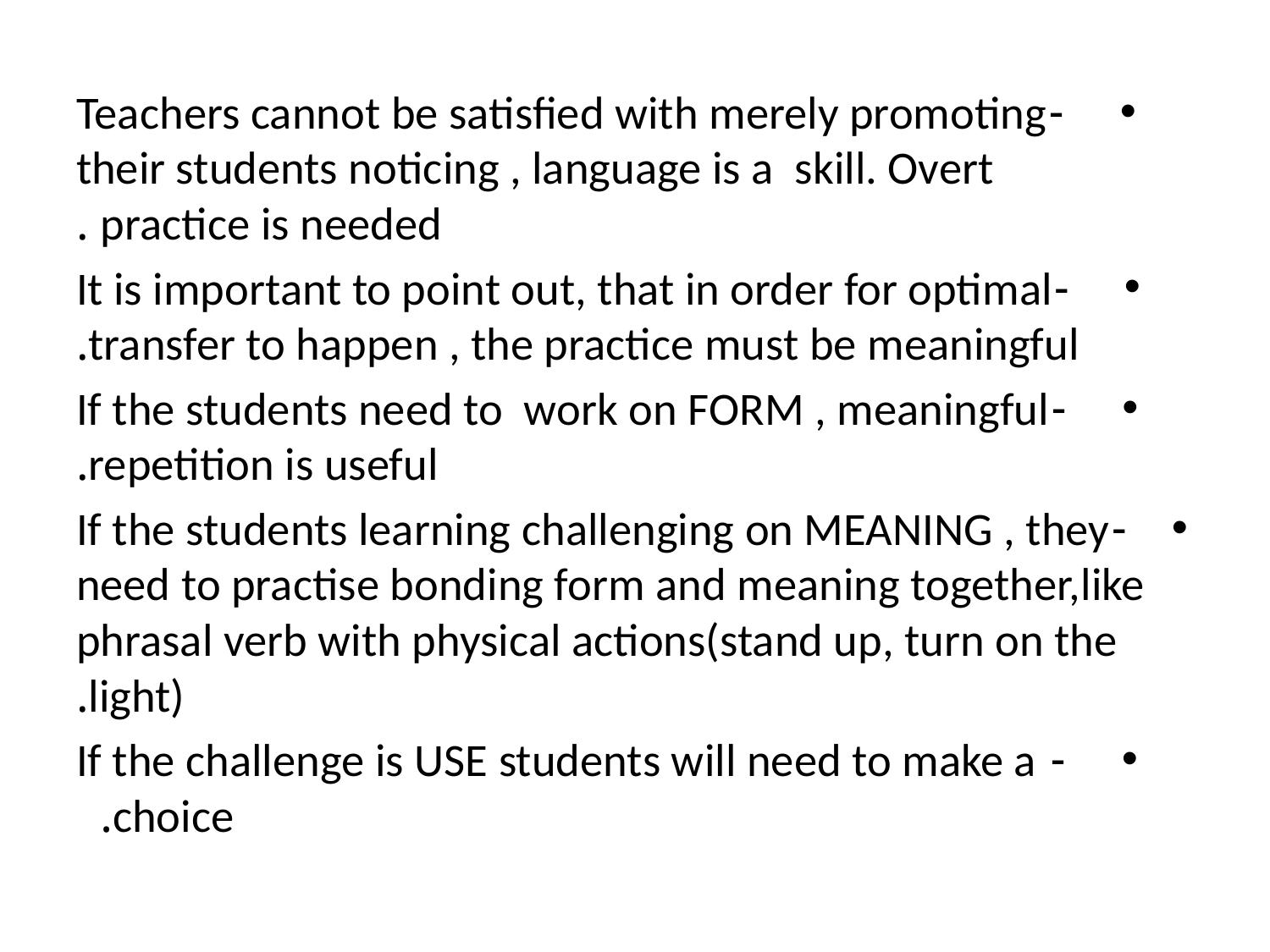

-Teachers cannot be satisfied with merely promoting their students noticing , language is a  skill. Overt practice is needed .
-It is important to point out, that in order for optimal transfer to happen , the practice must be meaningful.
-If the students need to  work on FORM , meaningful repetition is useful.
-If the students learning challenging on MEANING , they need to practise bonding form and meaning together,like phrasal verb with physical actions(stand up, turn on the light).
- If the challenge is USE students will need to make a choice.